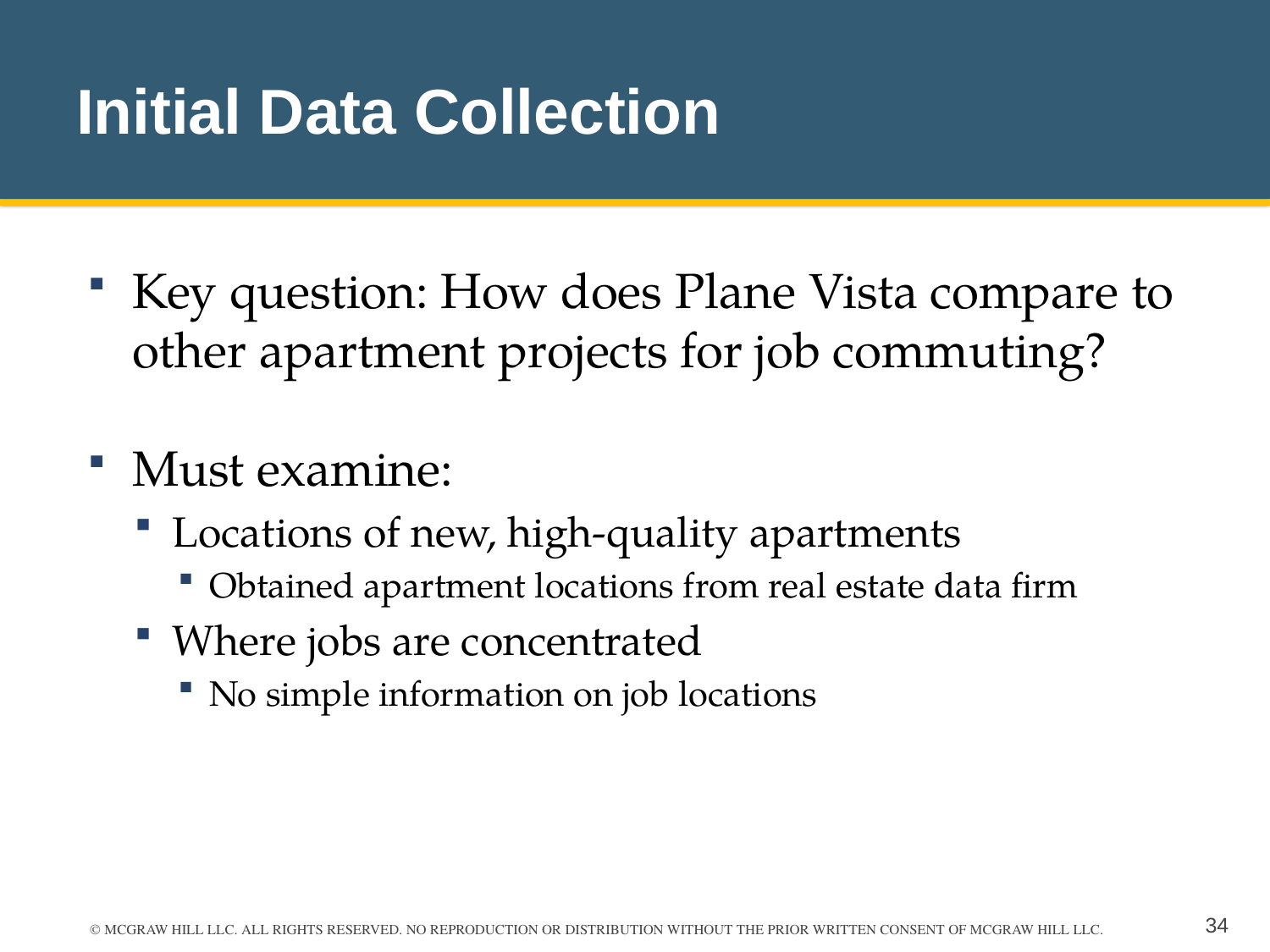

# Initial Data Collection
Key question: How does Plane Vista compare to other apartment projects for job commuting?

Must examine:
Locations of new, high-quality apartments
Obtained apartment locations from real estate data firm
Where jobs are concentrated
No simple information on job locations
© MCGRAW HILL LLC. ALL RIGHTS RESERVED. NO REPRODUCTION OR DISTRIBUTION WITHOUT THE PRIOR WRITTEN CONSENT OF MCGRAW HILL LLC.
34